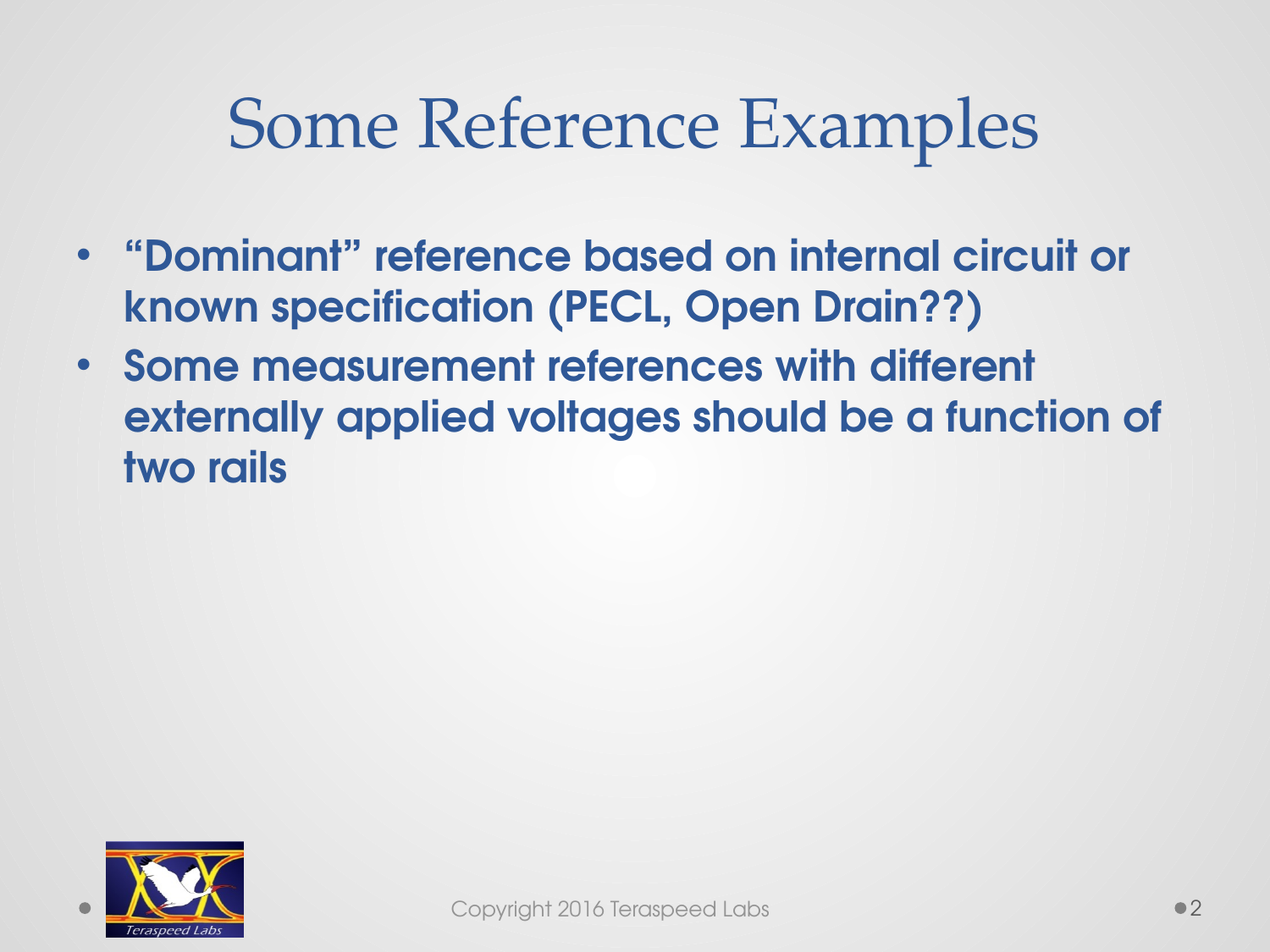

# Some Reference Examples
“Dominant” reference based on internal circuit or known specification (PECL, Open Drain??)
Some measurement references with different externally applied voltages should be a function of two rails

2
Copyright 2016 Teraspeed Labs